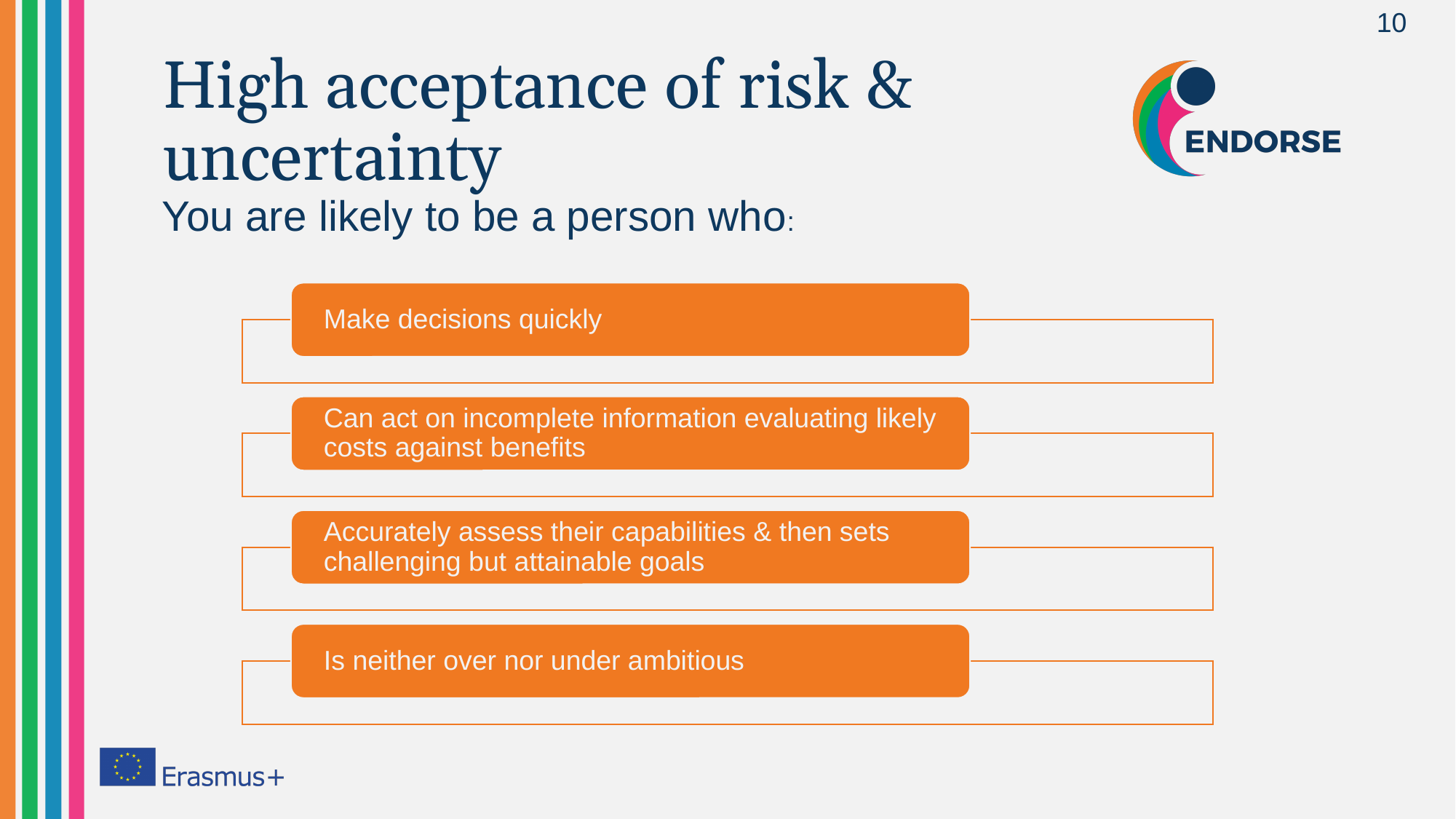

10
# High acceptance of risk & uncertainty
You are likely to be a person who:
Make decisions quickly
Can act on incomplete information evaluating likely costs against benefits
Accurately assess their capabilities & then sets challenging but attainable goals
Is neither over nor under ambitious